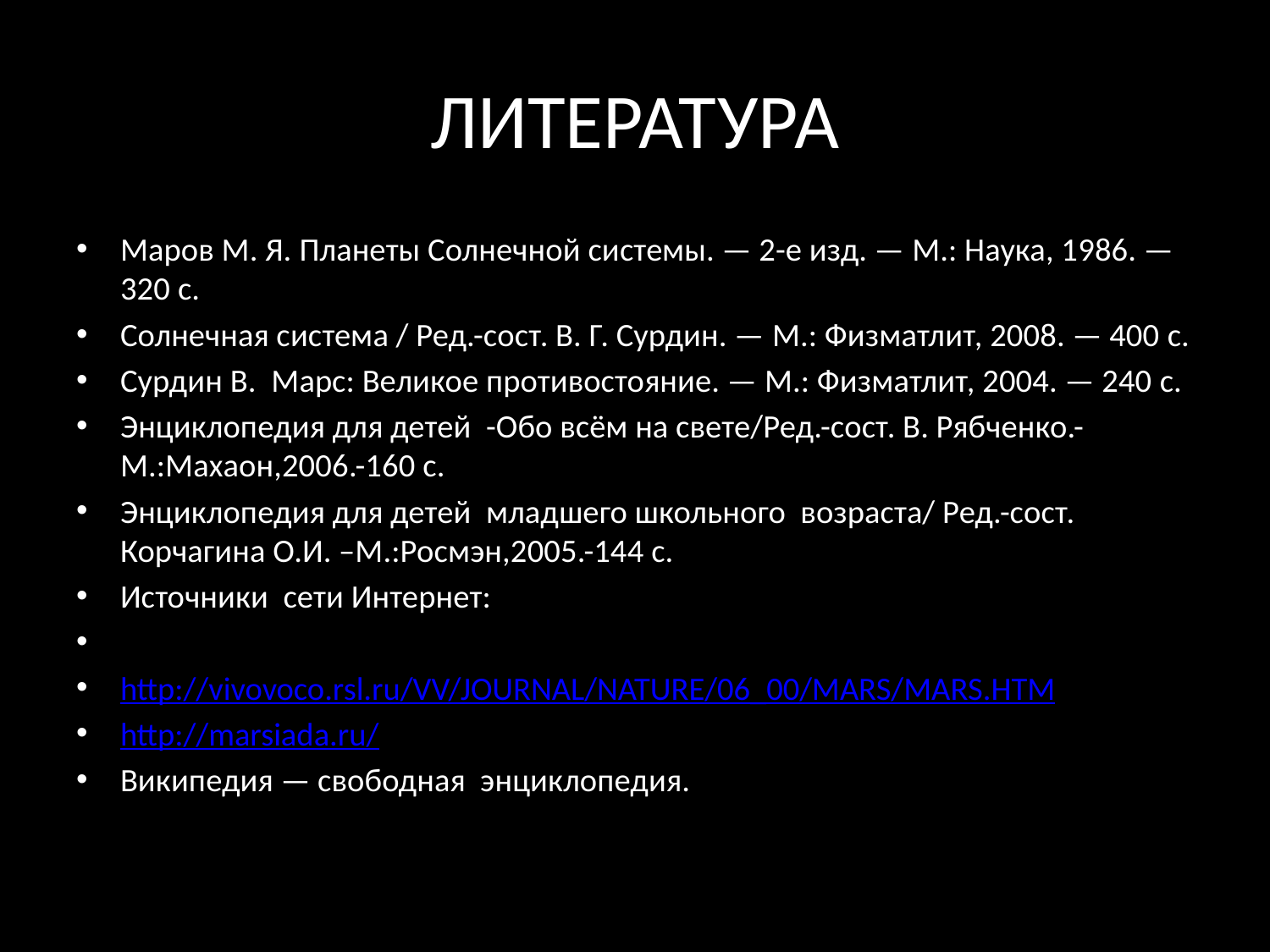

# ЛИТЕРАТУРА
Маров М. Я. Планеты Солнечной системы. — 2-е изд. — М.: Наука, 1986. — 320 с.
Солнечная система / Ред.-сост. В. Г. Сурдин. — М.: Физматлит, 2008. — 400 с.
Сурдин В.  Марс: Великое противостояние. — М.: Физматлит, 2004. — 240 с.
Энциклопедия для детей  -Обо всём на свете/Ред.-сост. В. Рябченко.- М.:Махаон,2006.-160 с.
Энциклопедия для детей  младшего школьного  возраста/ Ред.-сост. Корчагина О.И. –М.:Росмэн,2005.-144 с.
Источники  сети Интернет:

http://vivovoco.rsl.ru/VV/JOURNAL/NATURE/06_00/MARS/MARS.HTM
http://marsiada.ru/
Википедия — свободная  энциклопедия.